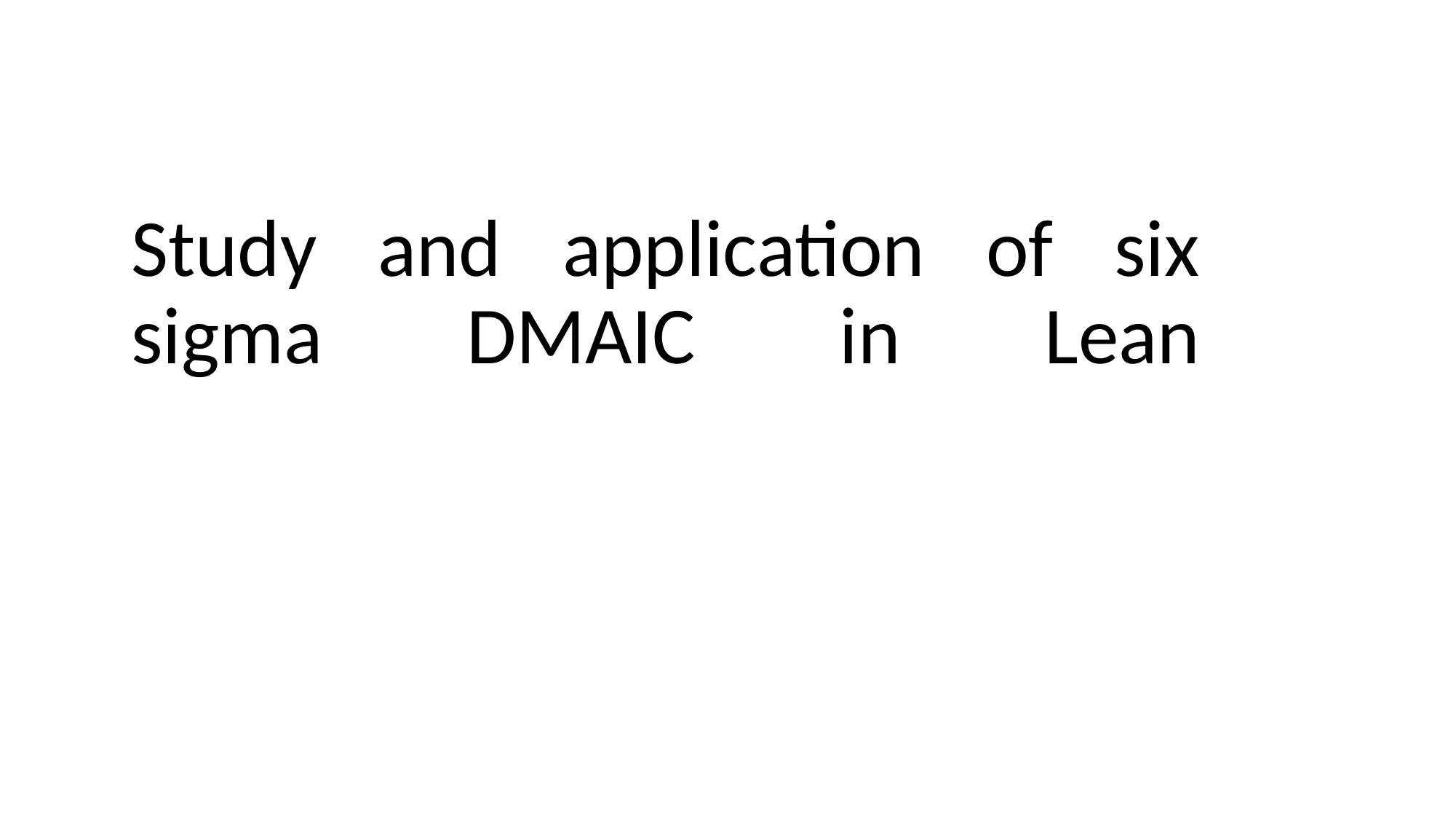

# Study and application of six sigma DMAIC in Lean